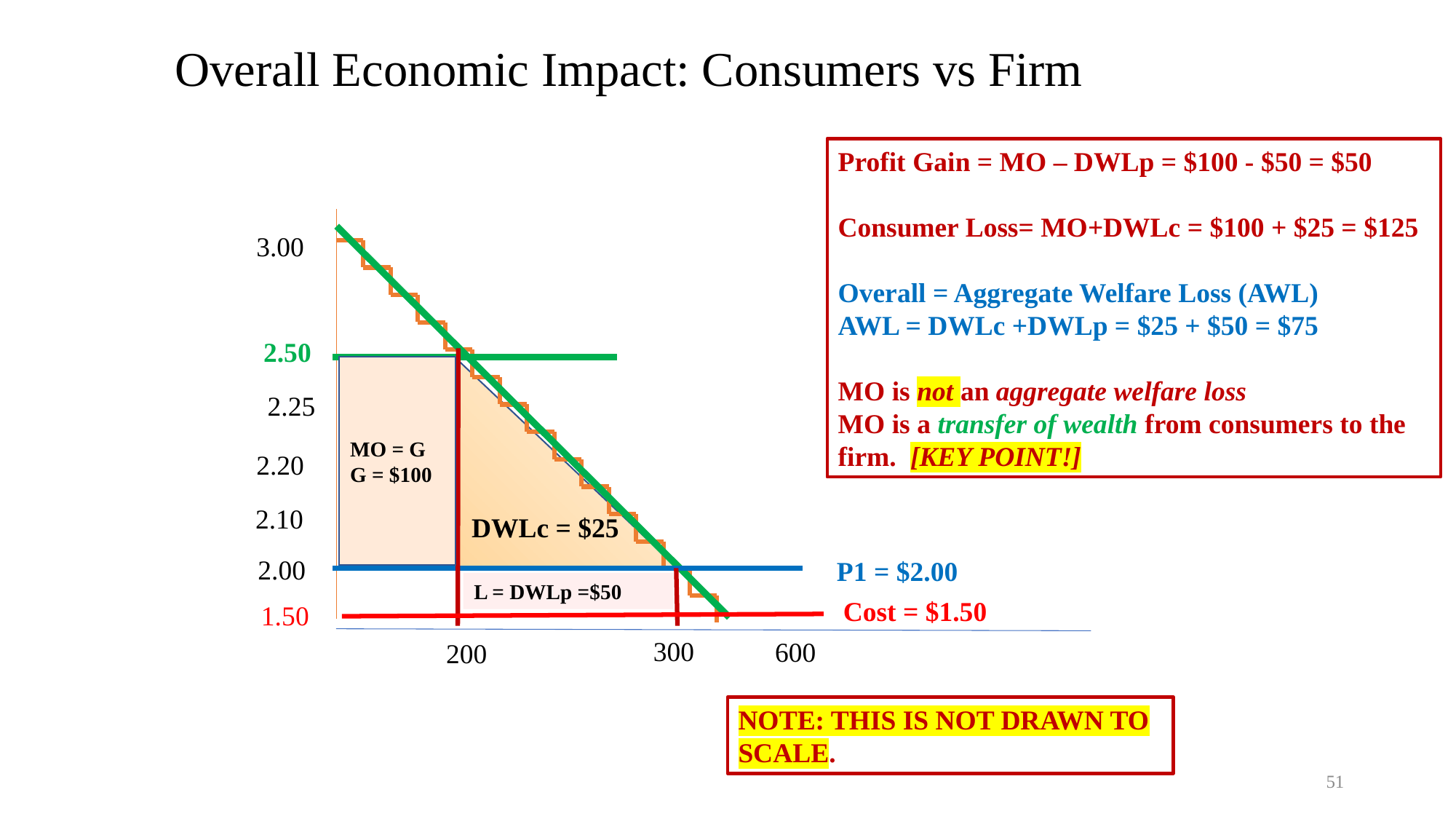

# Overall Economic Impact: Consumers vs Firm

Profit Gain = MO – DWLp = $100 - $50 = $50
Consumer Loss= MO+DWLc = $100 + $25 = $125

Overall = Aggregate Welfare Loss (AWL)
AWL = DWLc +DWLp = $25 + $50 = $75

MO is not an aggregate welfare loss
MO is a transfer of wealth from consumers to the firm.  [KEY POINT!]
3.00
2.50
MO = G
G = $100

2.25
2.20
2.10
DWLc = $25

2.00
P1 = $2.00
L = DWLp =$50
   Cost = $1.50
1.50
300
600
200
NOTE: THIS IS NOT DRAWN TO SCALE.
51